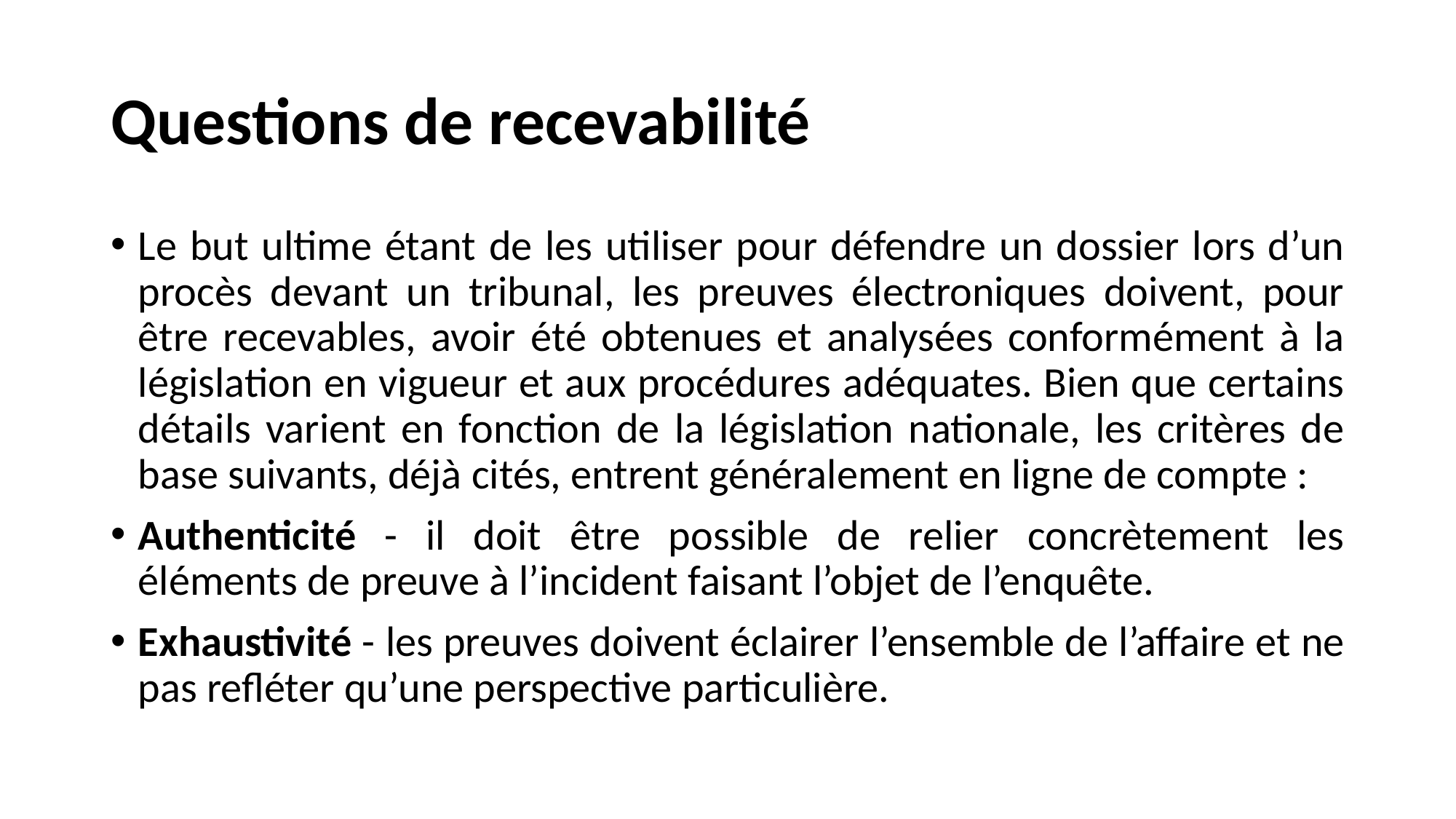

# Questions de recevabilité
Le but ultime étant de les utiliser pour défendre un dossier lors d’un procès devant un tribunal, les preuves électroniques doivent, pour être recevables, avoir été obtenues et analysées conformément à la législation en vigueur et aux procédures adéquates. Bien que certains détails varient en fonction de la législation nationale, les critères de base suivants, déjà cités, entrent généralement en ligne de compte :
Authenticité - il doit être possible de relier concrètement les éléments de preuve à l’incident faisant l’objet de l’enquête.
Exhaustivité - les preuves doivent éclairer l’ensemble de l’affaire et ne pas refléter qu’une perspective particulière.